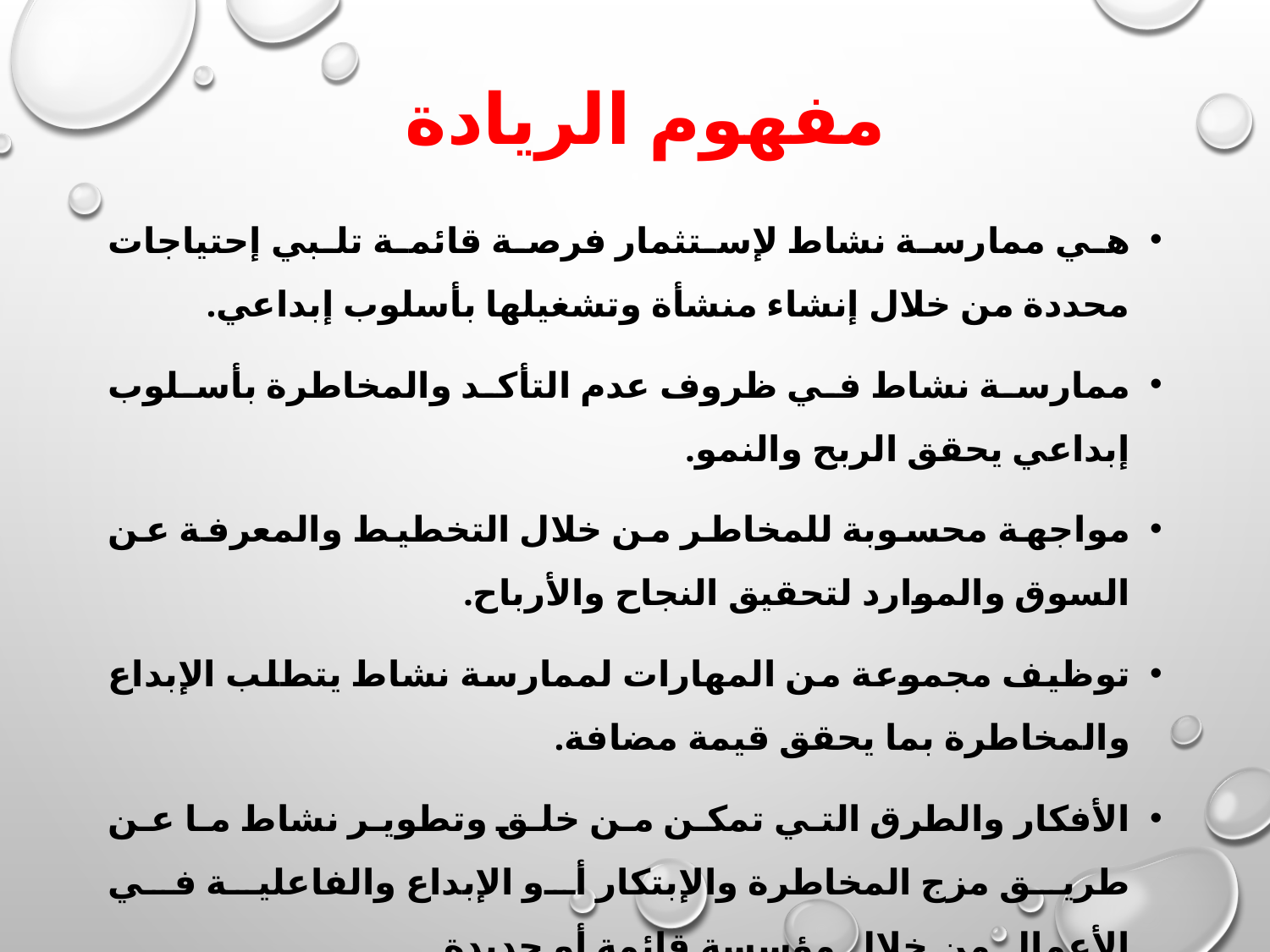

# مفهوم الريادة
هي ممارسة نشاط لإستثمار فرصة قائمة تلبي إحتياجات محددة من خلال إنشاء منشأة وتشغيلها بأسلوب إبداعي.
ممارسة نشاط في ظروف عدم التأكد والمخاطرة بأسلوب إبداعي يحقق الربح والنمو.
مواجهة محسوبة للمخاطر من خلال التخطيط والمعرفة عن السوق والموارد لتحقيق النجاح والأرباح.
توظيف مجموعة من المهارات لممارسة نشاط يتطلب الإبداع والمخاطرة بما يحقق قيمة مضافة.
الأفكار والطرق التي تمكن من خلق وتطوير نشاط ما عن طريق مزج المخاطرة والإبتكار أو الإبداع والفاعلية في الأعمال من خلال مؤسسة قائمة أو جديدة.